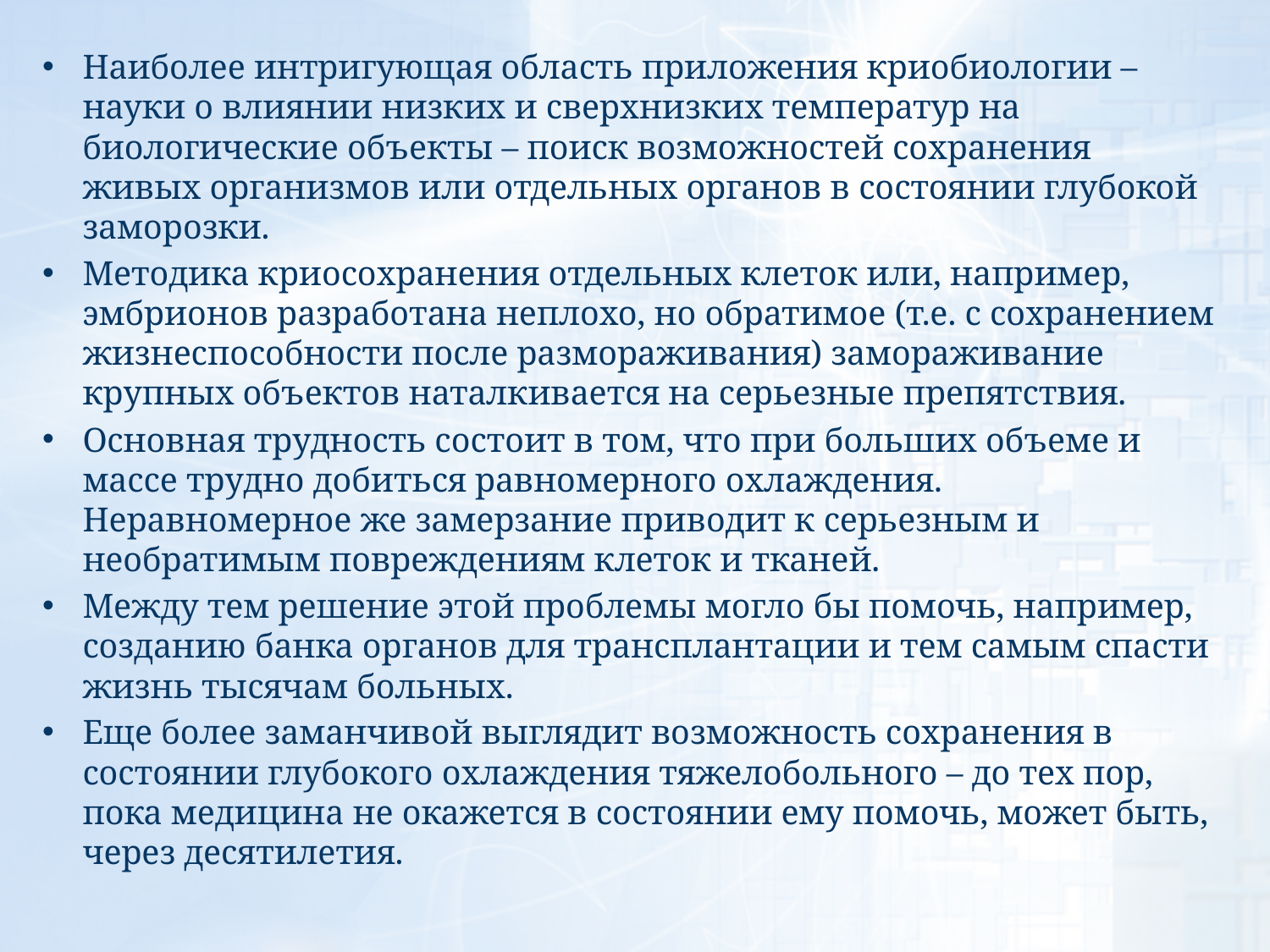

Наиболее интригующая область приложения криобиологии – науки о влиянии низких и сверхнизких температур на биологические объекты – поиск возможностей сохранения живых организмов или отдельных органов в состоянии глубокой заморозки.
Методика криосохранения отдельных клеток или, например, эмбрионов разработана неплохо, но обратимое (т.е. с сохранением жизнеспособности после размораживания) замораживание крупных объектов наталкивается на серьезные препятствия.
Основная трудность состоит в том, что при больших объеме и массе трудно добиться равномерного охлаждения. Неравномерное же замерзание приводит к серьезным и необратимым повреждениям клеток и тканей.
Между тем решение этой проблемы могло бы помочь, например, созданию банка органов для трансплантации и тем самым спасти жизнь тысячам больных.
Еще более заманчивой выглядит возможность сохранения в состоянии глубокого охлаждения тяжелобольного – до тех пор, пока медицина не окажется в состоянии ему помочь, может быть, через десятилетия.